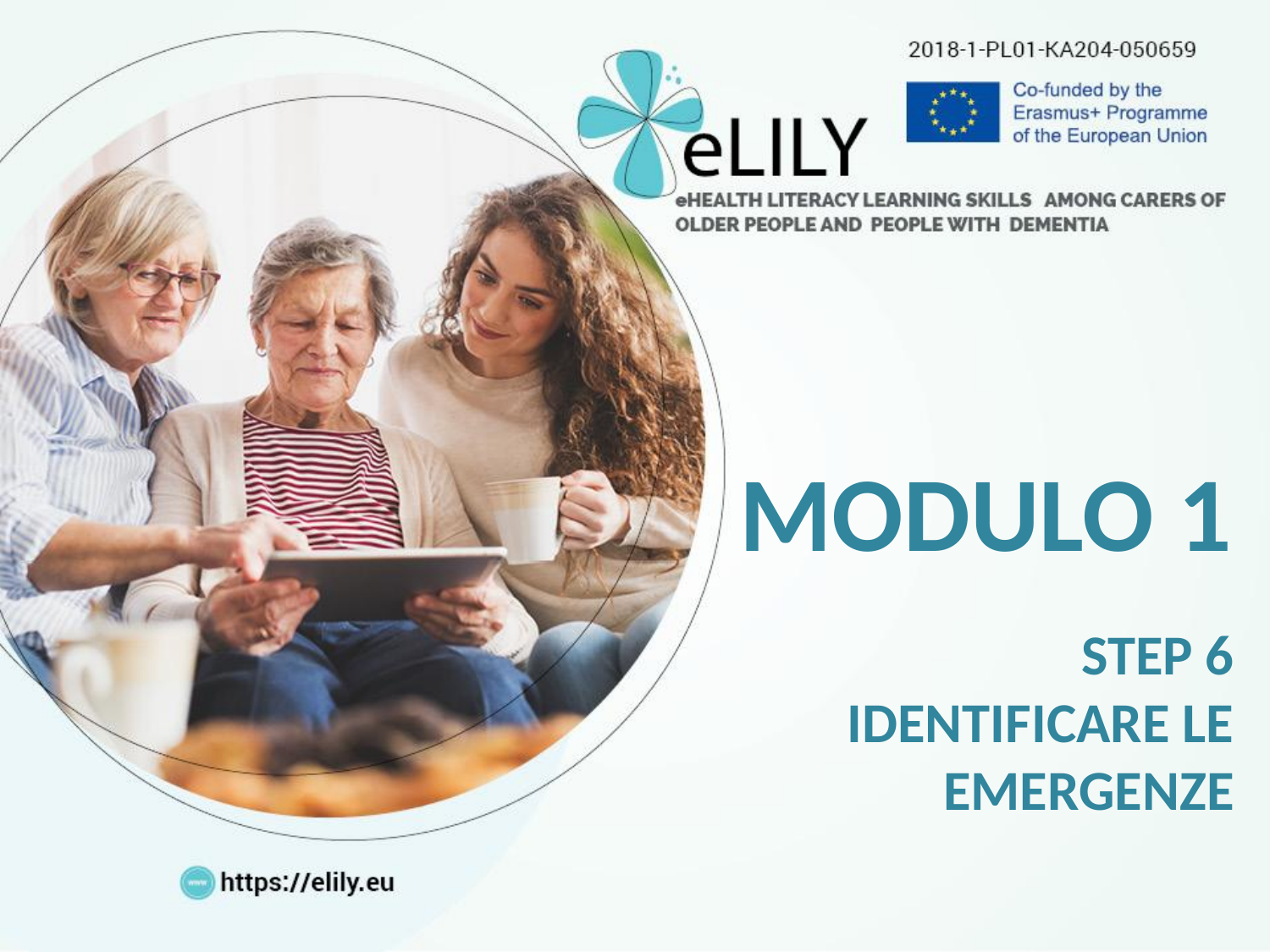

MODULO 1
STEP 6
IDENTIFICARE LE EMERGENZE